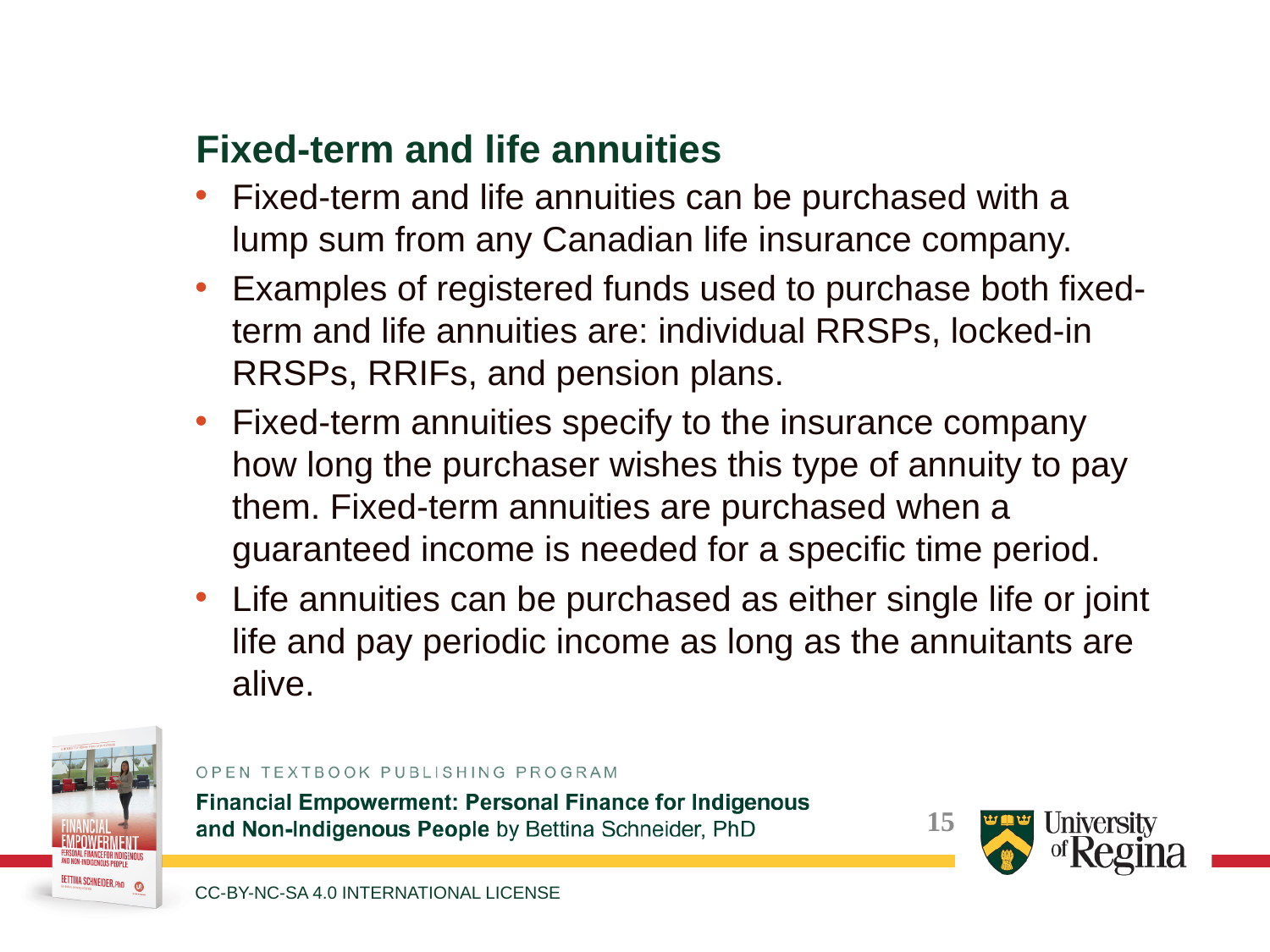

Fixed-term and life annuities
Fixed-term and life annuities can be purchased with a lump sum from any Canadian life insurance company.
Examples of registered funds used to purchase both fixed-term and life annuities are: individual RRSPs, locked-in RRSPs, RRIFs, and pension plans.
Fixed-term annuities specify to the insurance company how long the purchaser wishes this type of annuity to pay them. Fixed-term annuities are purchased when a guaranteed income is needed for a specific time period.
Life annuities can be purchased as either single life or joint life and pay periodic income as long as the annuitants are alive.
CC-BY-NC-SA 4.0 INTERNATIONAL LICENSE